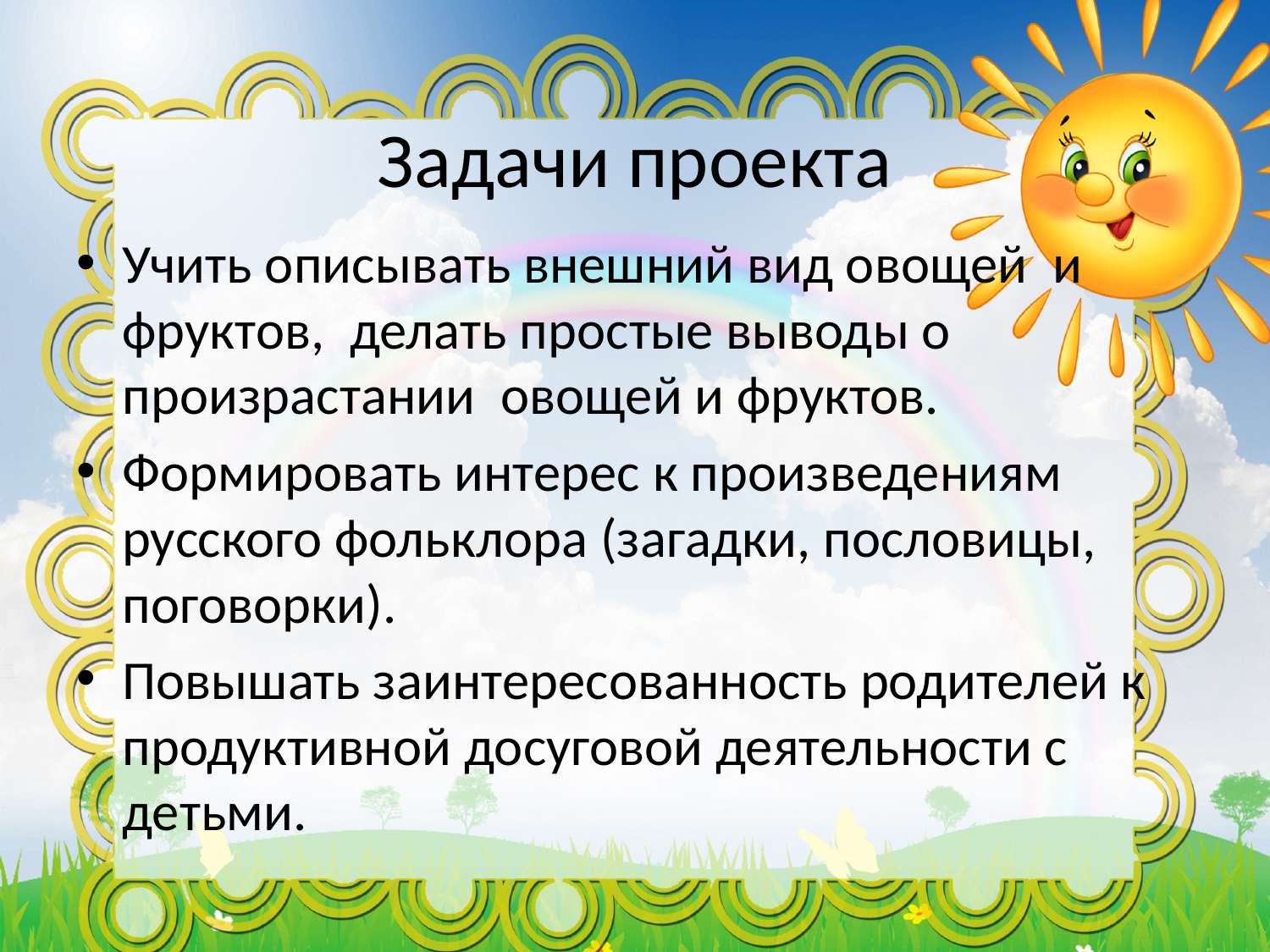

# Задачи проекта
Учить описывать внешний вид овощей  и фруктов,  делать простые выводы о произрастании  овощей и фруктов.
Формировать интерес к произведениям русского фольклора (загадки, пословицы, поговорки).
Повышать заинтересованность родителей к продуктивной досуговой деятельности с детьми.